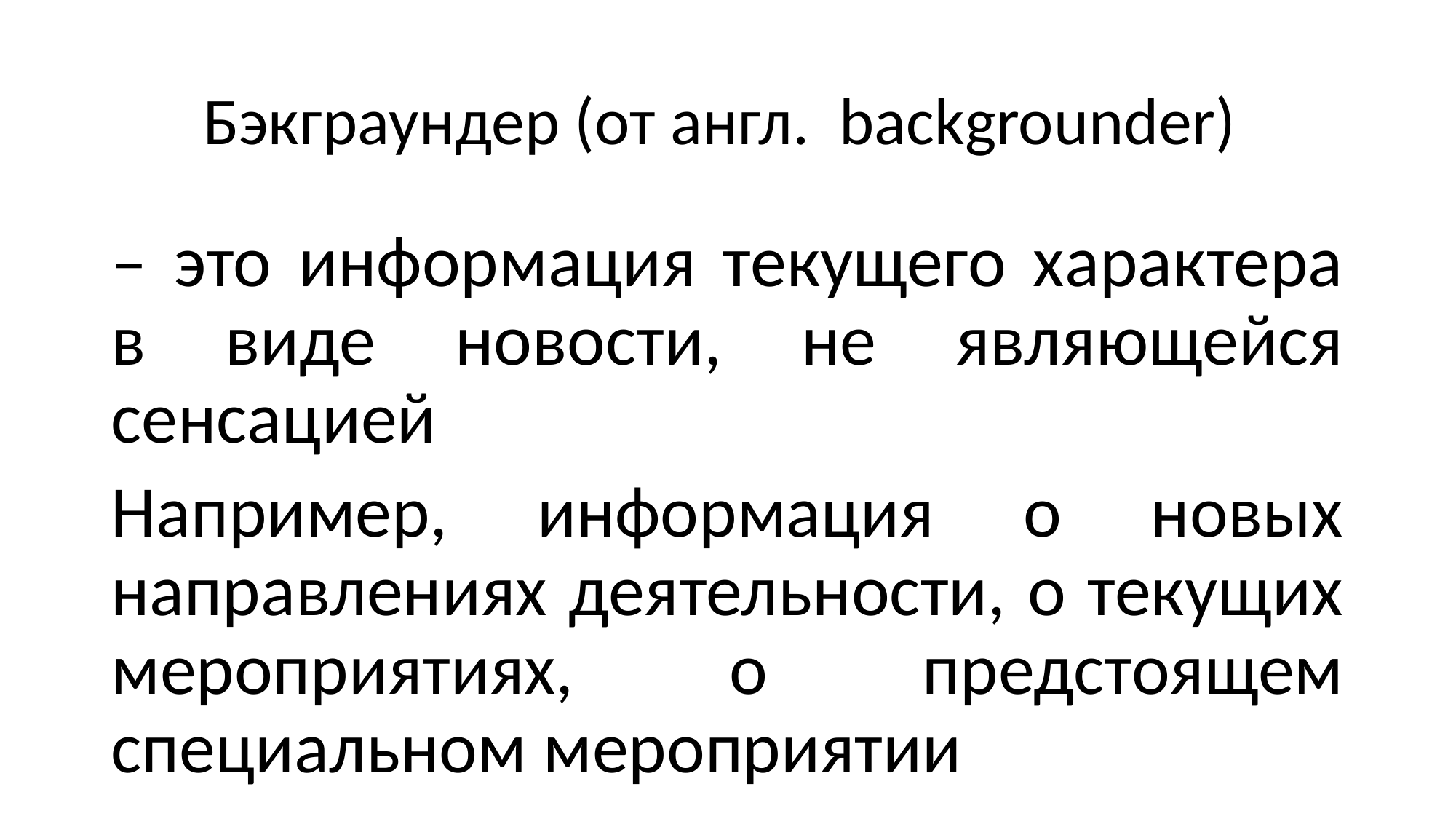

# Бэкграундер (от англ.  backgrounder)
– это информация текущего характера в виде новости, не являющейся сенсацией
Например, информация о новых направлениях деятельности, о текущих мероприятиях, о предстоящем специальном мероприятии